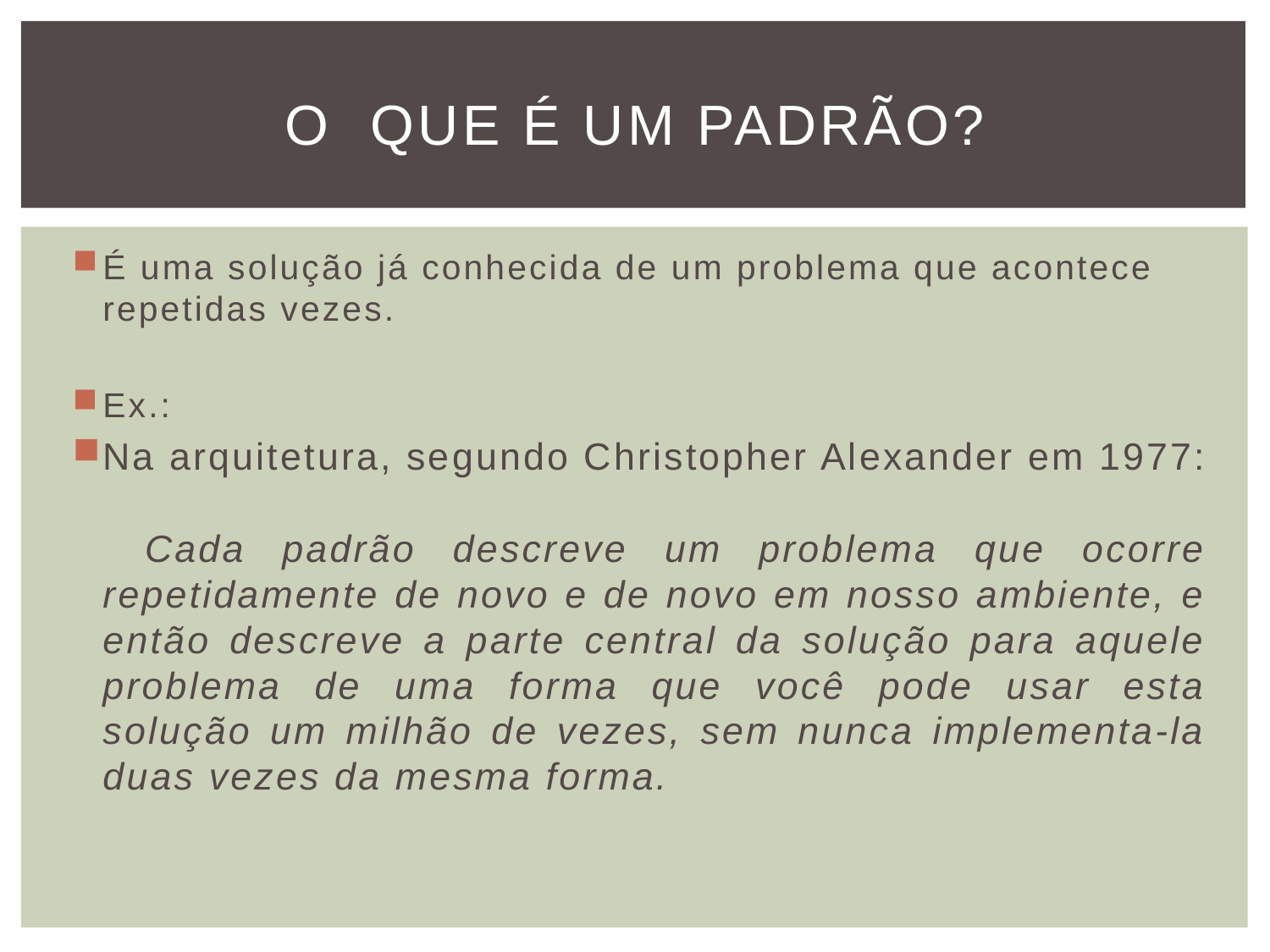

# O  Que é um padrão?
É uma solução já conhecida de um problema que acontece repetidas vezes.

Ex.:
Na arquitetura, segundo Christopher Alexander em 1977:

  Cada padrão descreve um problema que ocorre repetidamente de novo e de novo em nosso ambiente, e então descreve a parte central da solução para aquele problema de uma forma que você pode usar esta solução um milhão de vezes, sem nunca implementa-la duas vezes da mesma forma.